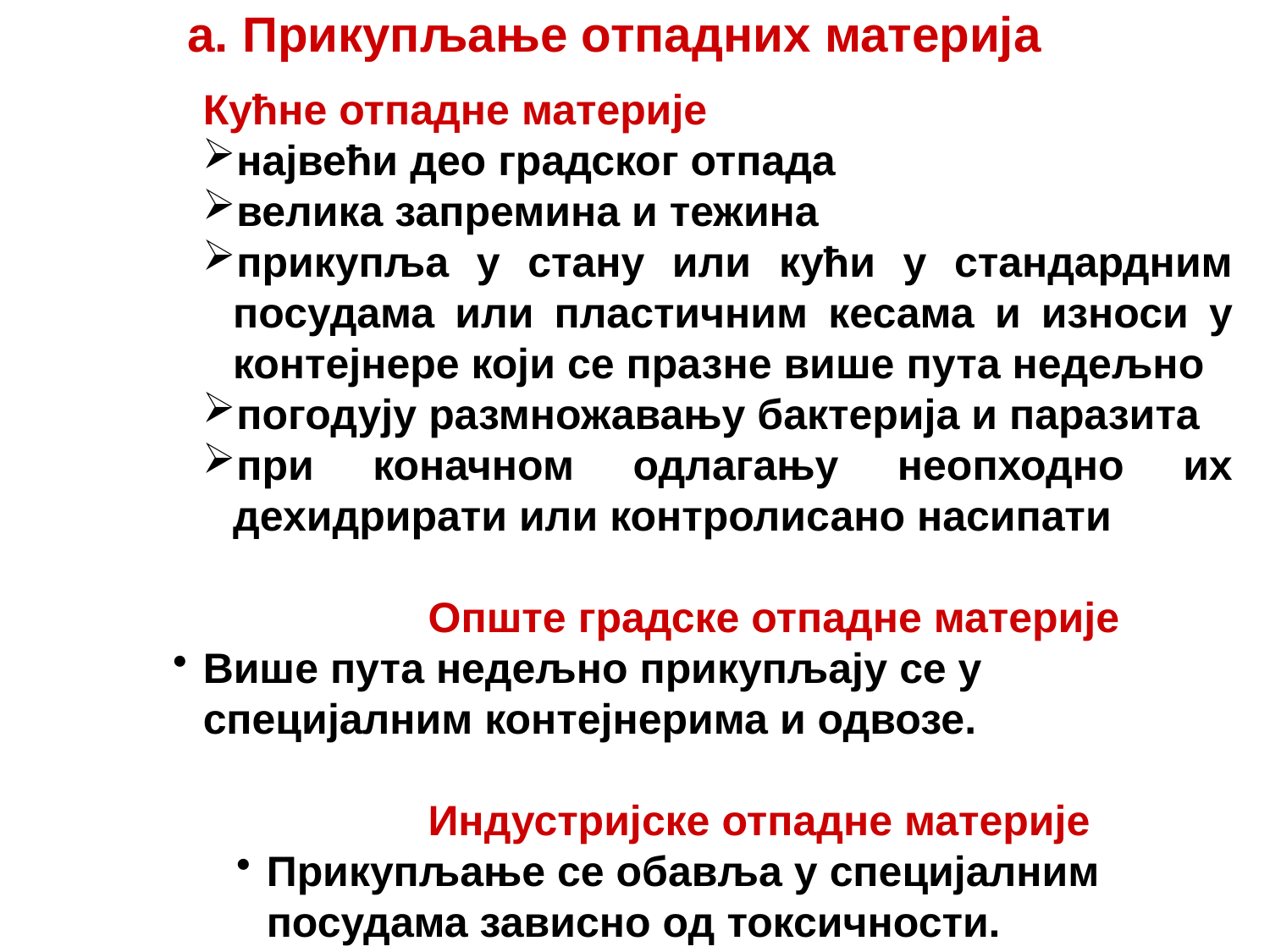

а. Прикупљање отпадних материја
Кућне отпадне материје
највећи део градског отпада
велика запремина и тежина
прикупља у стану или кући у стандардним посудама или пластичним кесама и износи у контејнере који се празне више пута недељно
погодују размножавању бактерија и паразита
при коначном одлагању неопходно их дехидрирати или контролисано насипати

                   Опште градске отпадне материјe
Више пута недељно прикупљају се у специјалним контејнерима и одвозе.

                   Индустријске отпадне материје
Прикупљање се обавља у специјалним посудама зависно од токсичности.